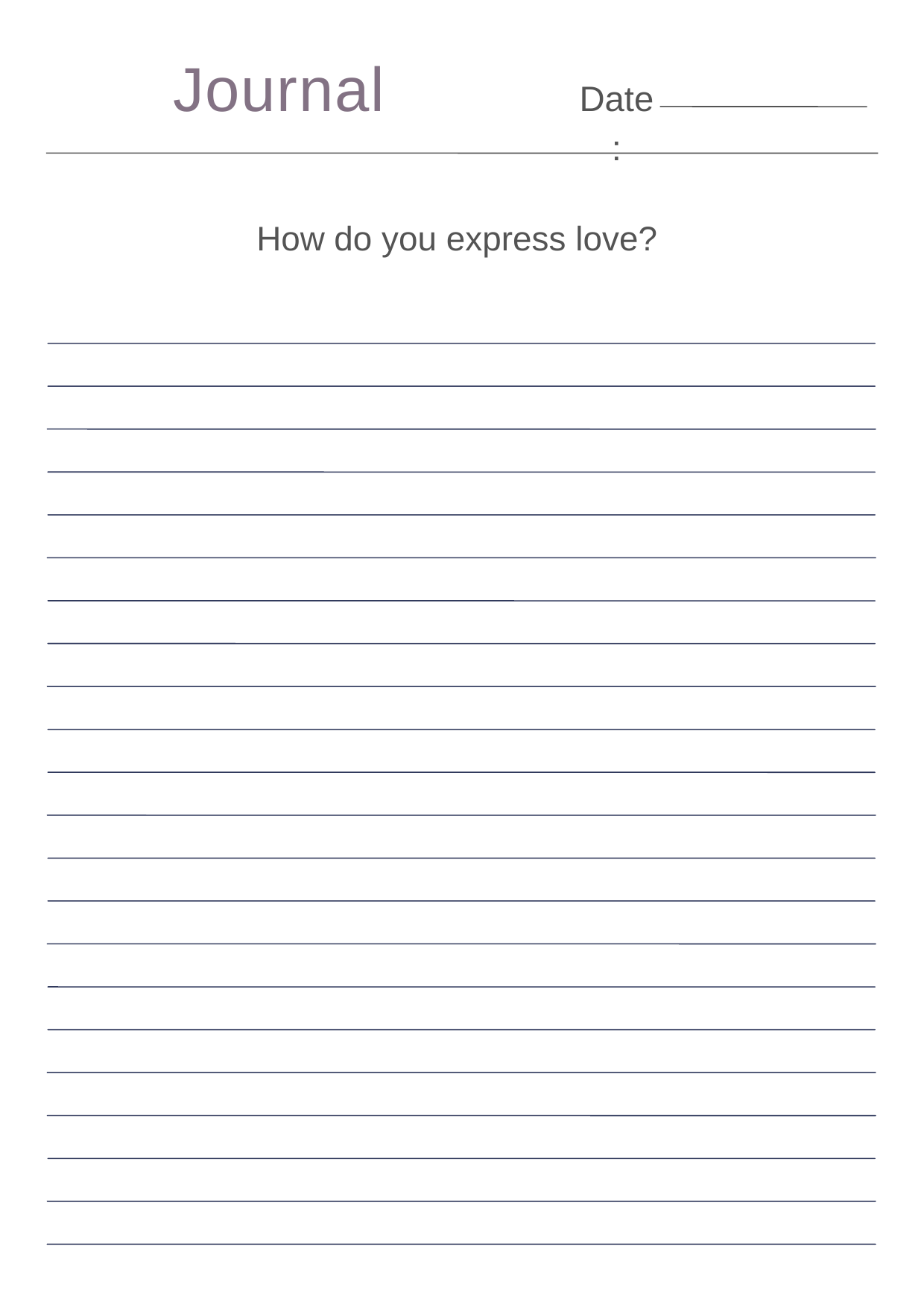

Journal
Date:

How do you express love?